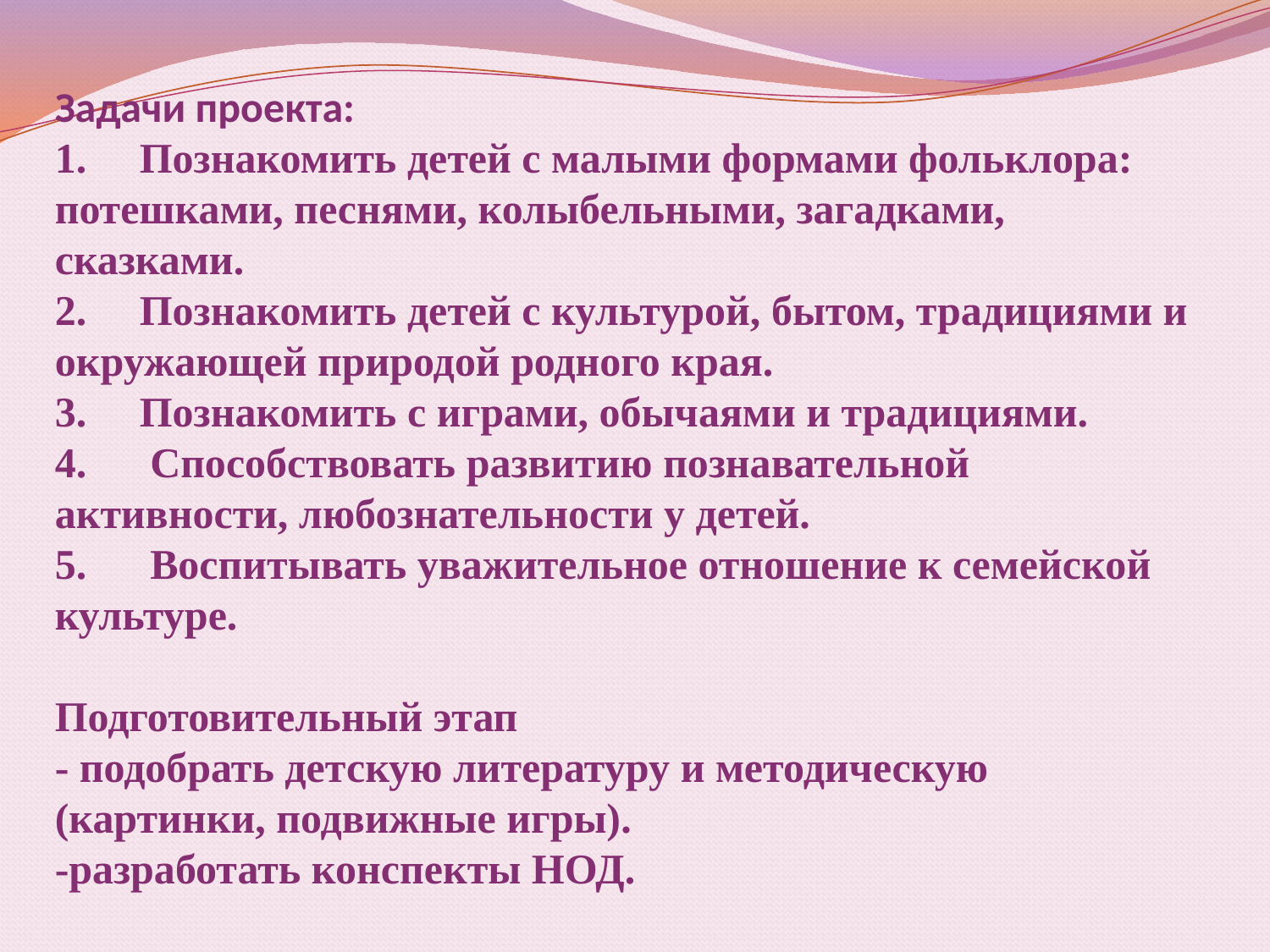

Задачи проекта:
1.     Познакомить детей с малыми формами фольклора: потешками, песнями, колыбельными, загадками, сказками.
2.     Познакомить детей с культурой, бытом, традициями и окружающей природой родного края.
3.     Познакомить с играми, обычаями и традициями.
4.      Способствовать развитию познавательной активности, любознательности у детей.
5.      Воспитывать уважительное отношение к семейской культуре.
Подготовительный этап
- подобрать детскую литературу и методическую (картинки, подвижные игры).
-разработать конспекты НОД.